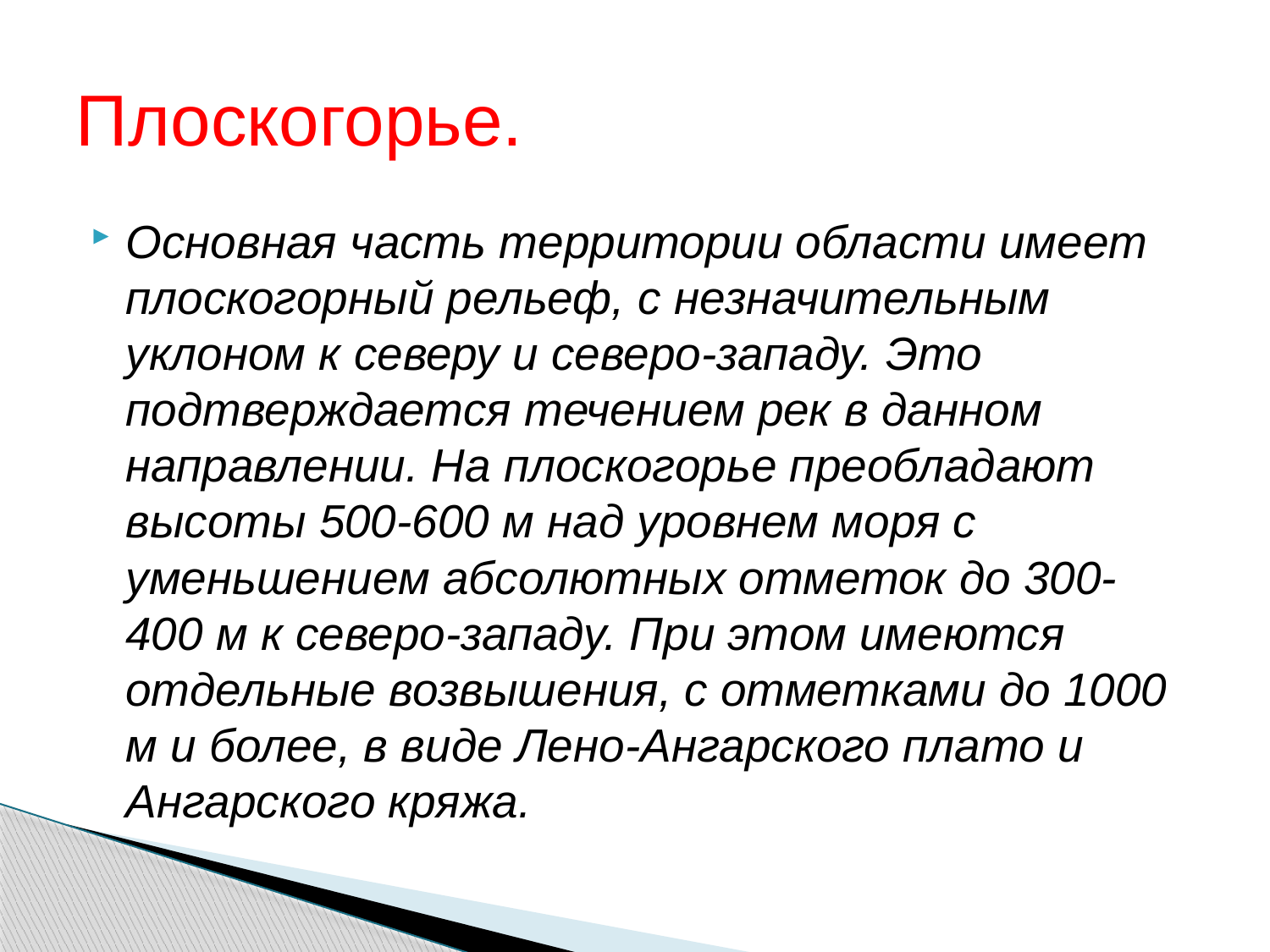

# Плоскогорье.
Основная часть территории области имеет плоскогорный рельеф, с незначительным уклоном к северу и северо-западу. Это подтверждается течением рек в данном направлении. На плоскогорье преобладают высоты 500-600 м над уровнем моря с уменьшением абсолютных отметок до 300-400 м к северо-западу. При этом имеются отдельные возвышения, с отметками до 1000 м и более, в виде Лено-Ангарского плато и Ангарского кряжа.